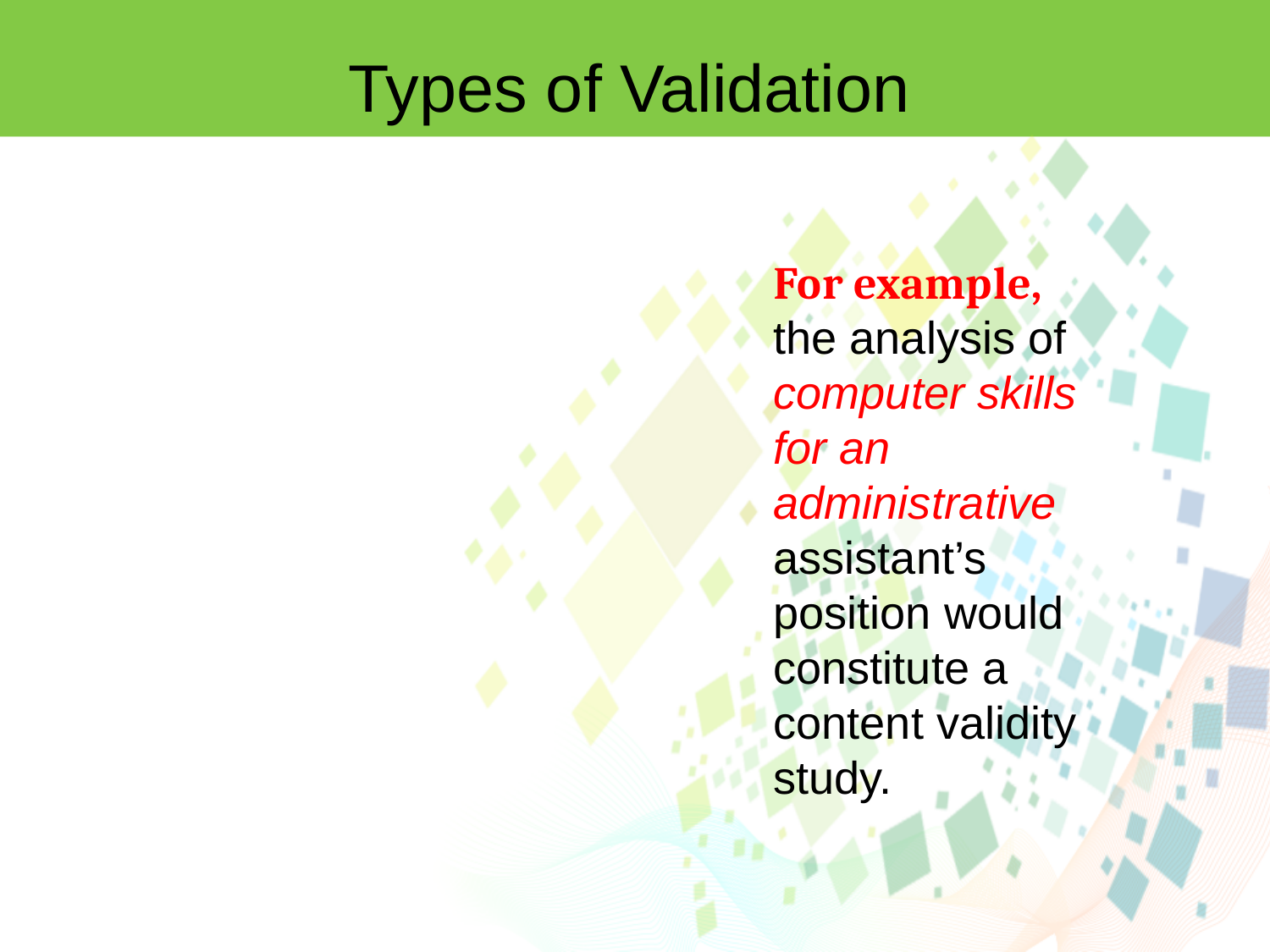

Types of Validation
For example,
the analysis of computer skills for an administrative assistant’s position would constitute a content validity study.